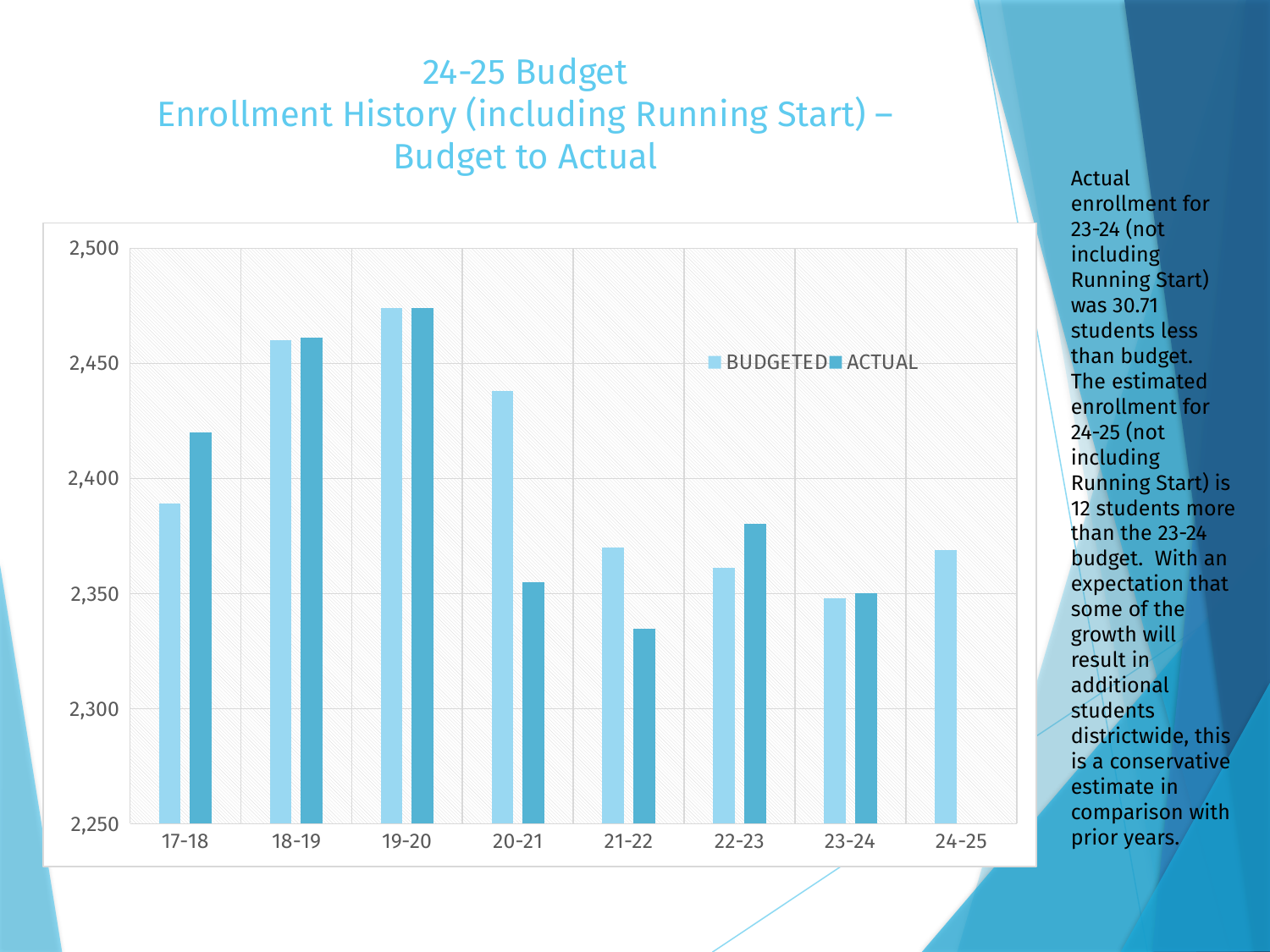

# 24-25 Budget Enrollment History (including Running Start) – Budget to Actual
Actual enrollment for 23-24 (not including Running Start) was 30.71 students less than budget.  The estimated enrollment for 24-25 (not including Running Start) is 12 students more than the 23-24 budget.  With an expectation that some of the growth will result in additional students districtwide, this is a conservative estimate in comparison with prior years.

### Chart

| Category | BUDGETED | ACTUAL |
|---|---|---|
| 17-18 | 2389.0 | 2420.0 |
| 18-19 | 2460.0 | 2461.0 |
| 19-20 | 2474.0 | 2474.0 |
| 20-21 | 2438.0 | 2355.0 |
| 21-22 | 2370.0 | 2334.56 |
| 22-23 | 2361.0 | 2380.17 |
| 23-24 | 2348.0 | 2350.0 |
| 24-25 | 2369.0 | None |